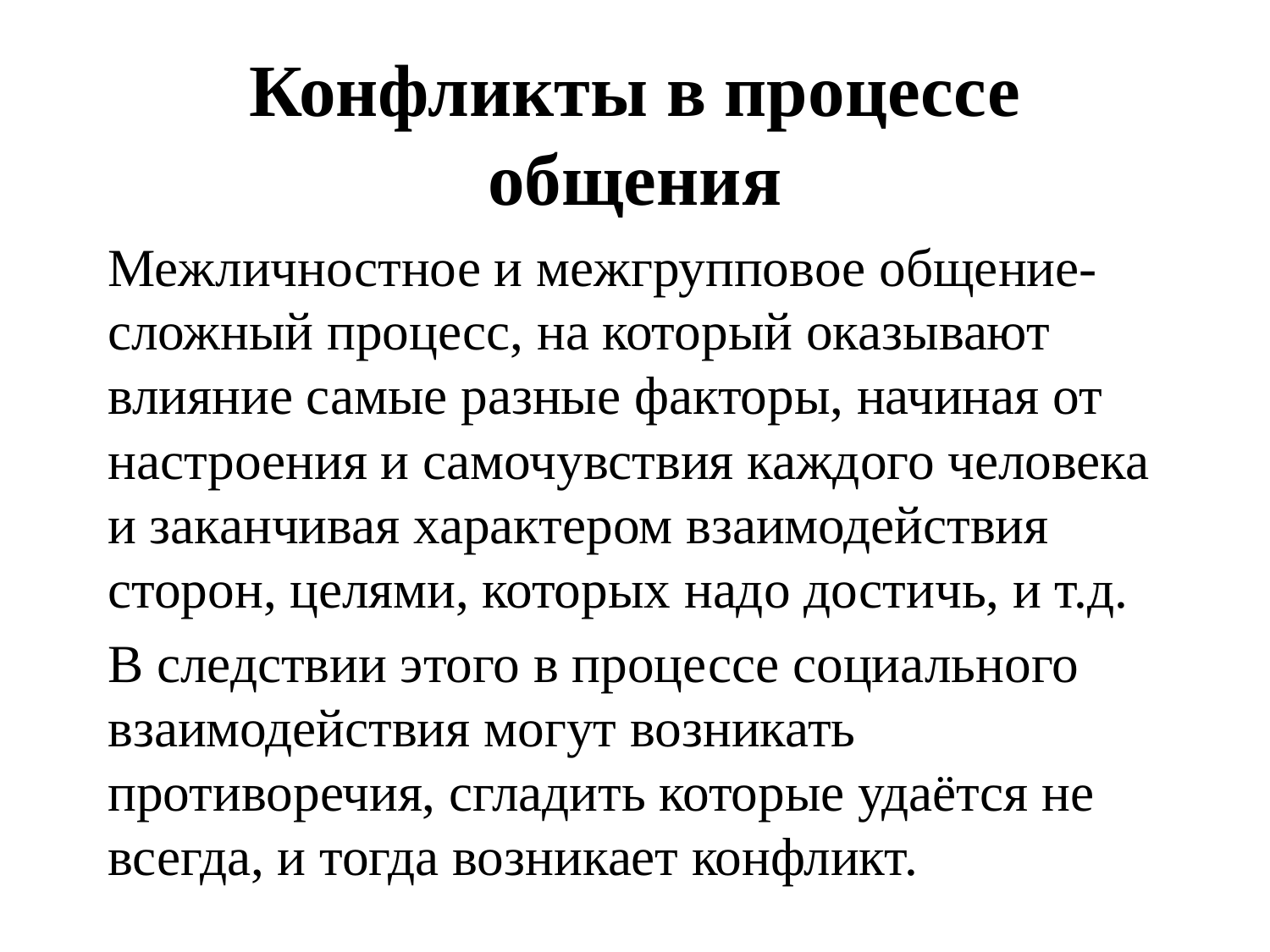

# Конфликты в процессе общения
Межличностное и межгрупповое общение-сложный процесс, на который оказывают влияние самые разные факторы, начиная от настроения и самочувствия каждого человека и заканчивая характером взаимодействия сторон, целями, которых надо достичь, и т.д.
В следствии этого в процессе социального взаимодействия могут возникать противоречия, сгладить которые удаётся не всегда, и тогда возникает конфликт.